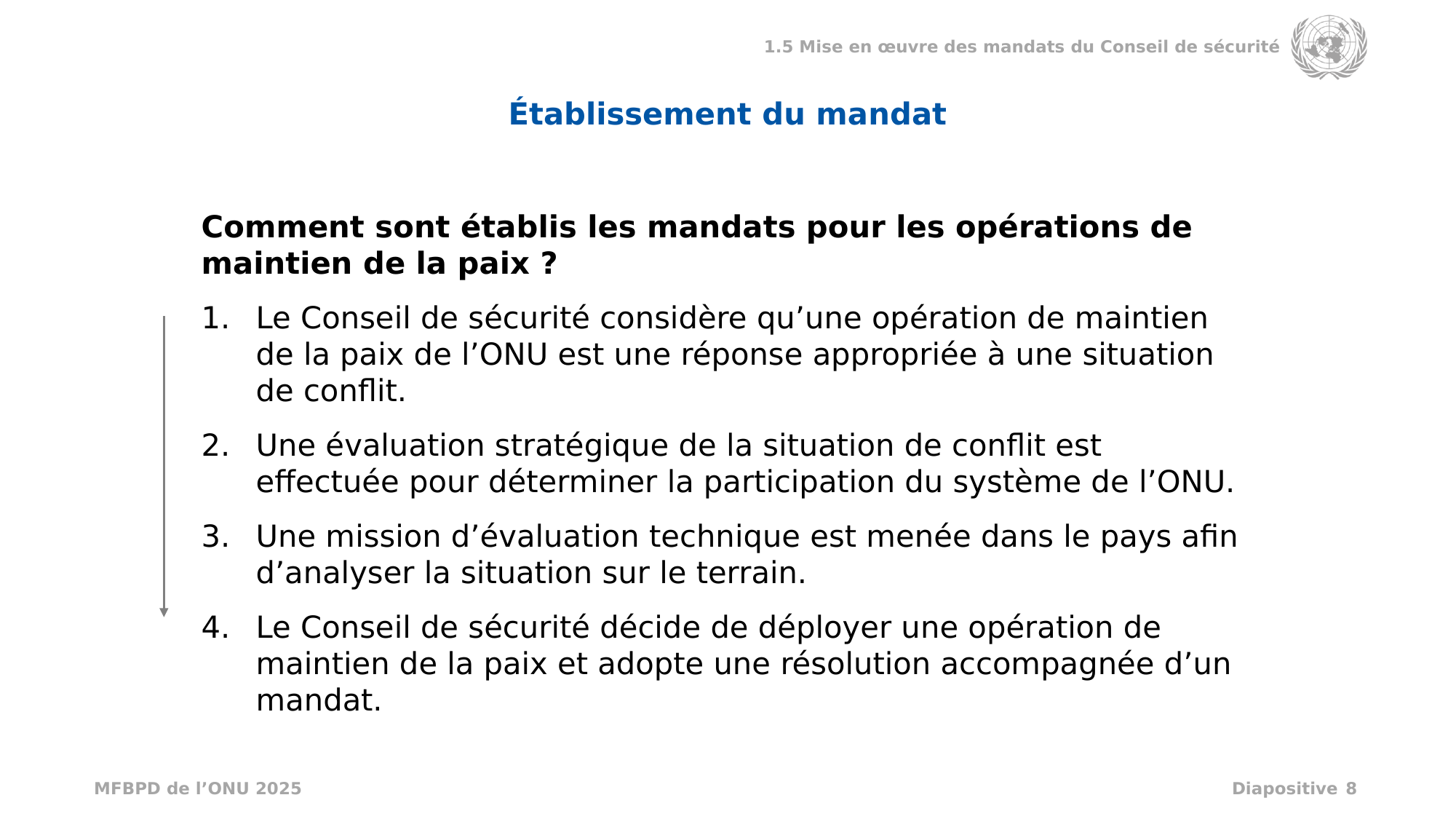

Établissement du mandat
Comment sont établis les mandats pour les opérations de maintien de la paix ?
Le Conseil de sécurité considère qu’une opération de maintien de la paix de l’ONU est une réponse appropriée à une situation de conflit.
Une évaluation stratégique de la situation de conflit est effectuée pour déterminer la participation du système de l’ONU.
Une mission d’évaluation technique est menée dans le pays afin d’analyser la situation sur le terrain.
Le Conseil de sécurité décide de déployer une opération de maintien de la paix et adopte une résolution accompagnée d’un mandat.